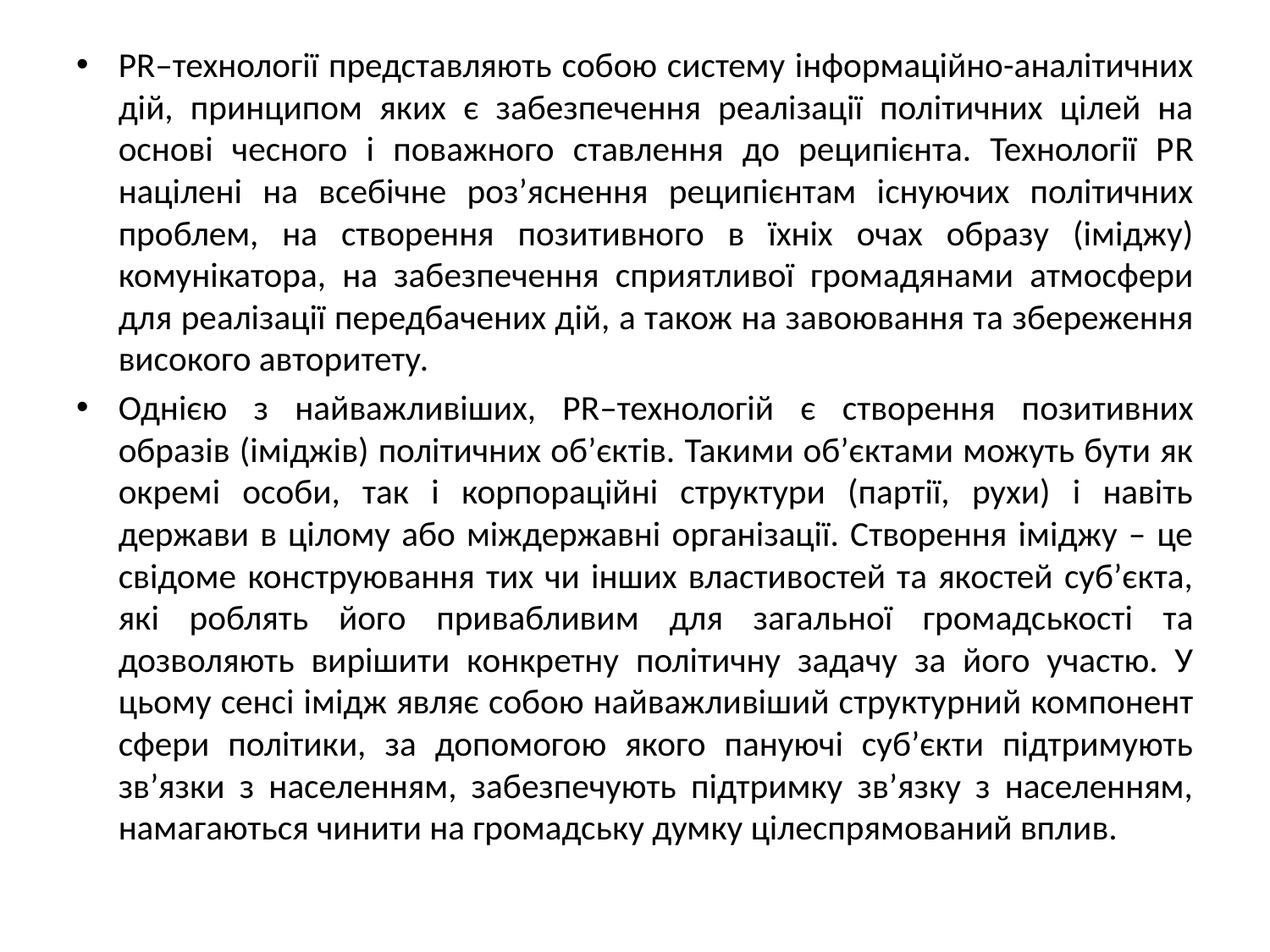

РR–технології представляють собою систему інформаційно-аналітичних дій, принципом яких є забезпечення реалізації політичних цілей на основі чесного і поважного ставлення до реципієнта. Технології РR націлені на всебічне роз’яснення реципієнтам існуючих політичних проблем, на створення позитивного в їхніх очах образу (іміджу) комунікатора, на забезпечення сприятливої громадянами атмосфери для реалізації передбачених дій, а також на завоювання та збереження високого авторитету.
Однією з найважливіших, РR–технологій є створення позитивних образів (іміджів) політичних об’єктів. Такими об’єктами можуть бути як окремі особи, так і корпораційні структури (партії, рухи) і навіть держави в цілому або міждержавні організації. Створення іміджу – це свідоме конструювання тих чи інших властивостей та якостей суб’єкта, які роблять його привабливим для загальної громадськості та дозволяють вирішити конкретну політичну задачу за його участю. У цьому сенсі імідж являє собою найважливіший структурний компонент сфери політики, за допомогою якого пануючі суб’єкти підтримують зв’язки з населенням, забезпечують підтримку зв’язку з населенням, намагаються чинити на громадську думку цілеспрямований вплив.